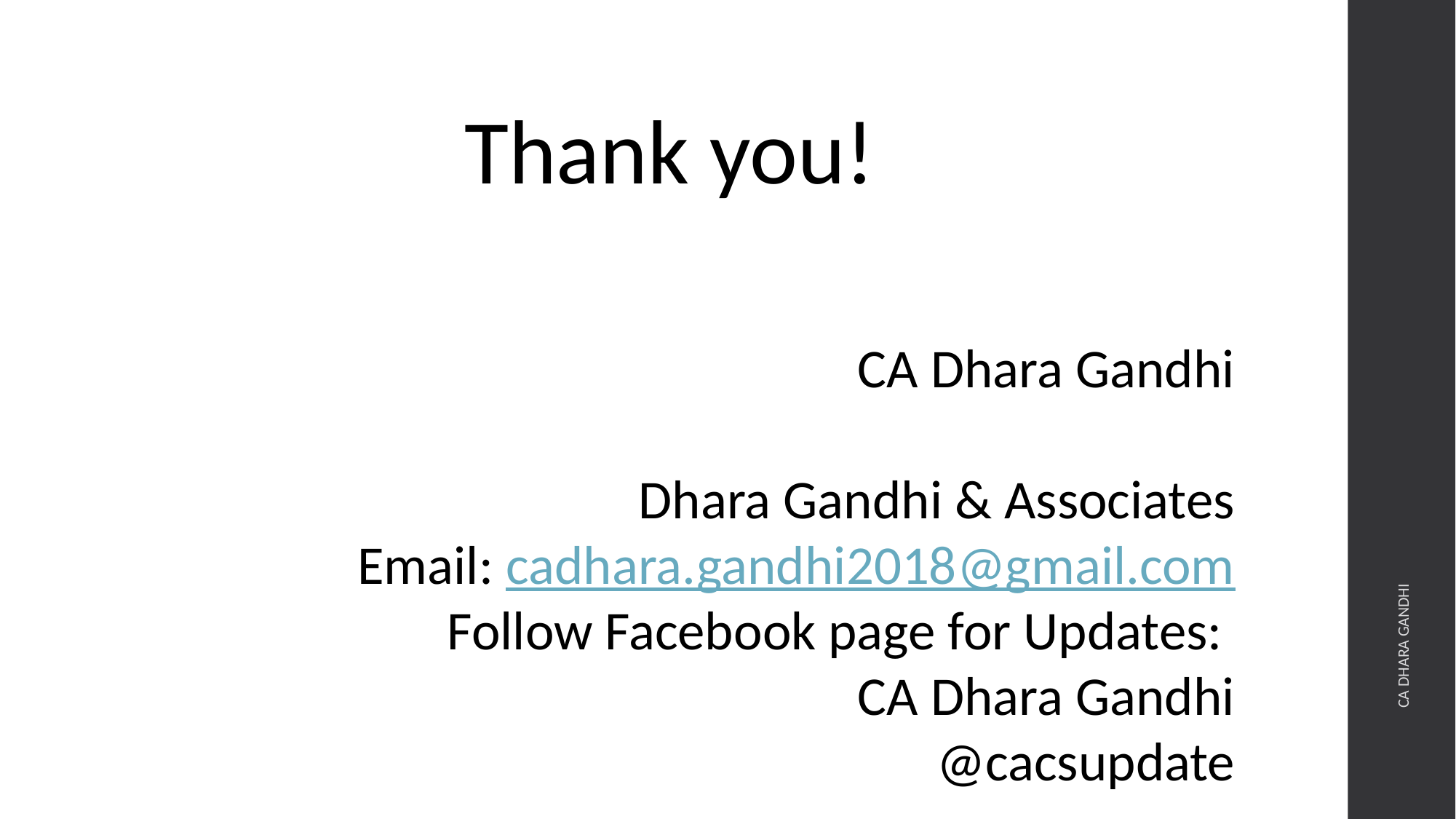

Thank you!
CA Dhara Gandhi

Dhara Gandhi & Associates
Email: cadhara.gandhi2018@gmail.com
Follow Facebook page for Updates:
CA Dhara Gandhi
@cacsupdate
CA DHARA GANDHI